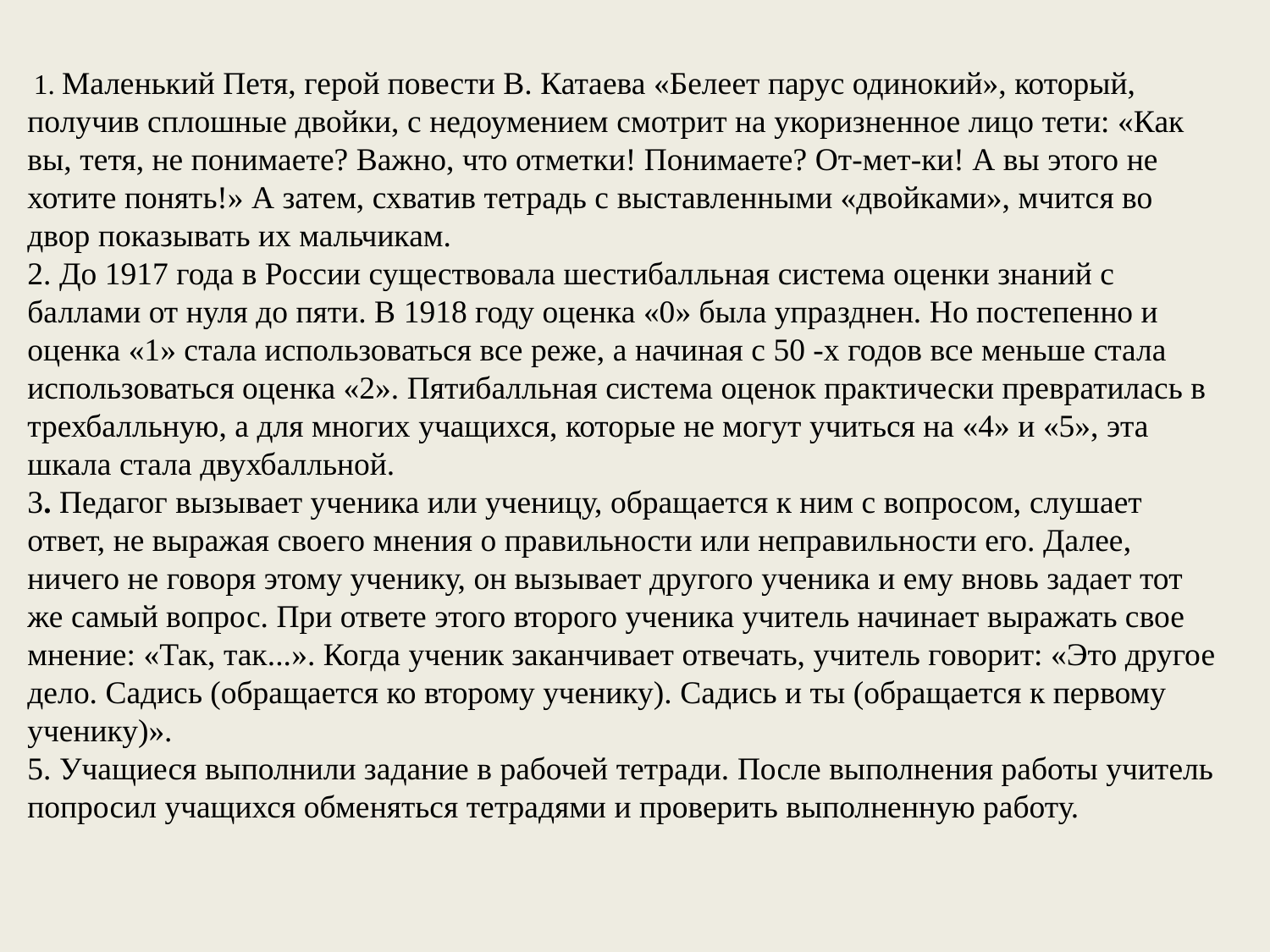

1. Маленький Петя, герой повести В. Катаева «Белеет парус одинокий», который, получив сплошные двойки, с недоумением смотрит на укоризненное лицо тети: «Как вы, тетя, не понимаете? Важно, что отметки! Понимаете? От-мет-ки! А вы этого не хотите понять!» А затем, схватив тетрадь с выставленными «двойками», мчится во двор показывать их мальчикам.
2. До 1917 года в России существовала шестибалльная система оценки знаний с баллами от нуля до пяти. В 1918 году оценка «0» была упразднен. Но постепенно и оценка «1» стала использоваться все реже, а начиная с 50 -х годов все меньше стала использоваться оценка «2». Пятибалльная система оценок практически превратилась в трехбалльную, а для многих учащихся, которые не могут учиться на «4» и «5», эта шкала стала двухбалльной.
3. Педагог вызывает ученика или ученицу, обращается к ним с вопросом, слушает ответ, не выражая своего мнения о правильности или неправильности его. Далее, ничего не говоря этому ученику, он вызывает другого ученика и ему вновь задает тот же самый вопрос. При ответе этого второго ученика учитель начинает выражать свое мнение: «Так, так...». Когда ученик заканчивает отвечать, учитель говорит: «Это другое дело. Садись (обращается ко второму ученику). Садись и ты (обращается к первому ученику)».
5. Учащиеся выполнили задание в рабочей тетради. После выполнения работы учитель попросил учащихся обменяться тетрадями и проверить выполненную работу.